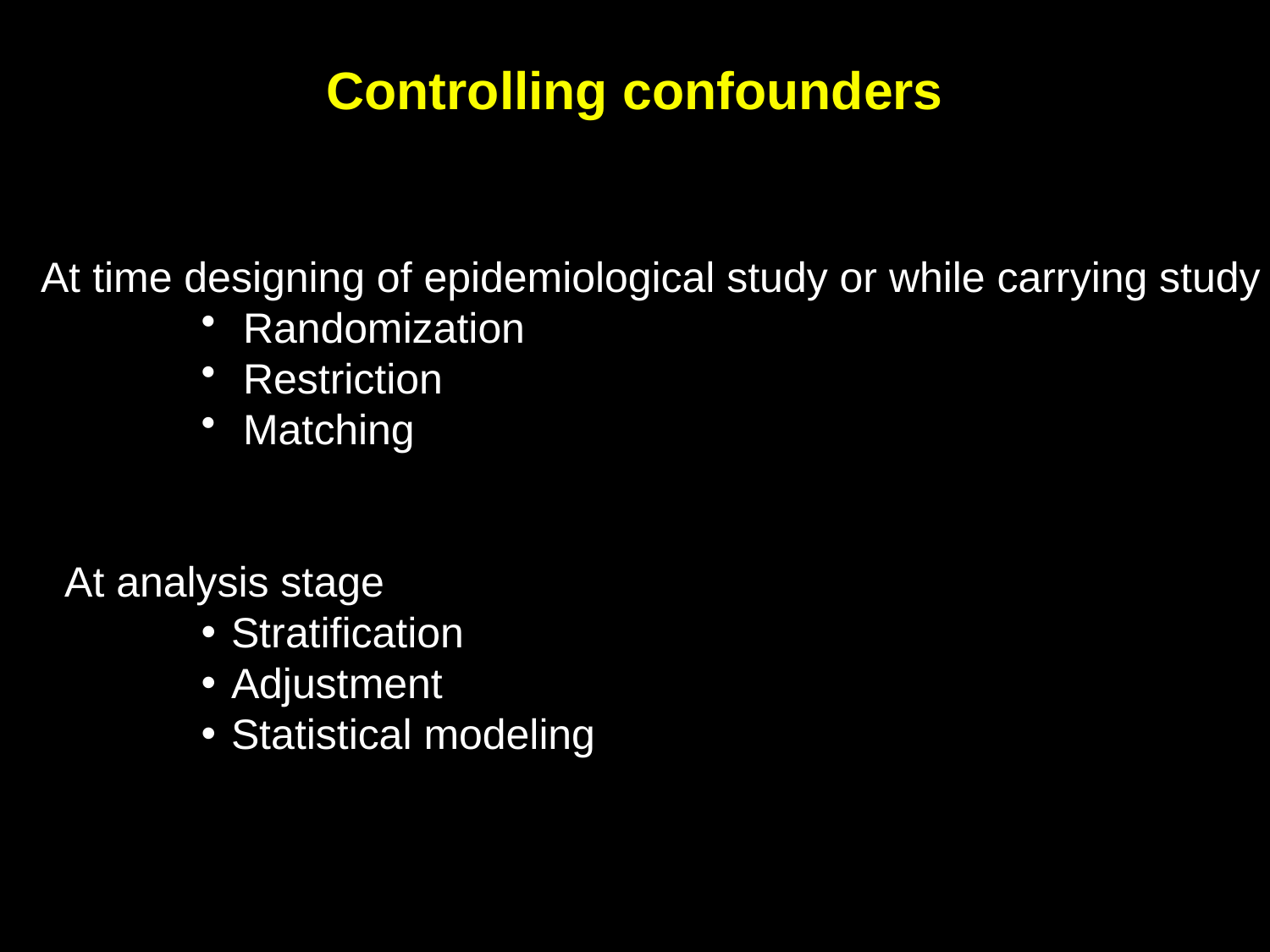

# Controlling confounders

At time designing of epidemiological study or while carrying study
 Randomization
 Restriction
 Matching

  At analysis stage
Stratification
Adjustment
Statistical modeling